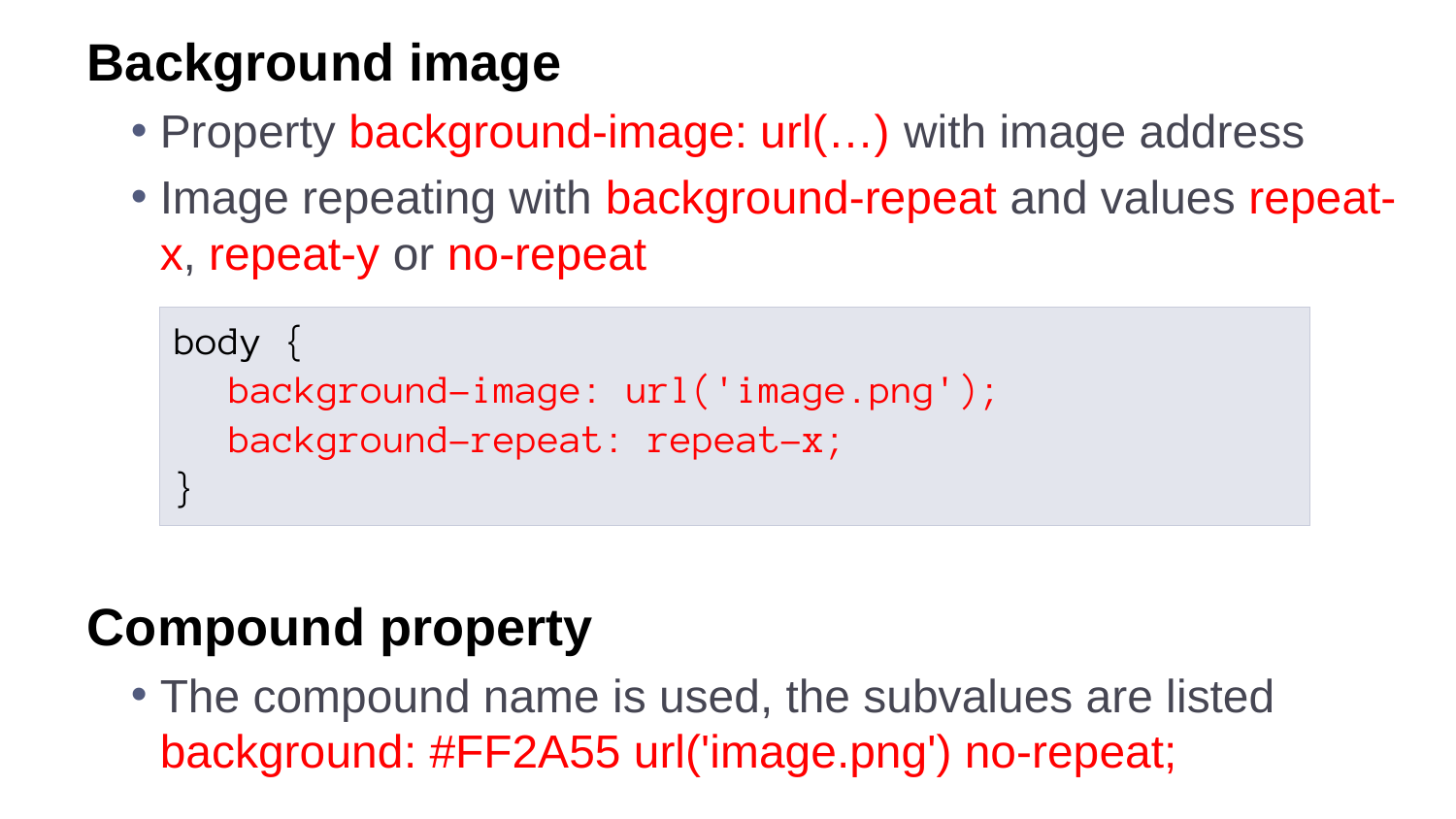

Background image
Property background-image: url(…) with image address
Image repeating with background-repeat and values repeat-x, repeat-y or no-repeat

Compound property
The compound name is used, the subvalues are listed
background: #FF2A55 url('image.png') no-repeat;

body {
	background-image: url('image.png');
	background-repeat: repeat-x;
}